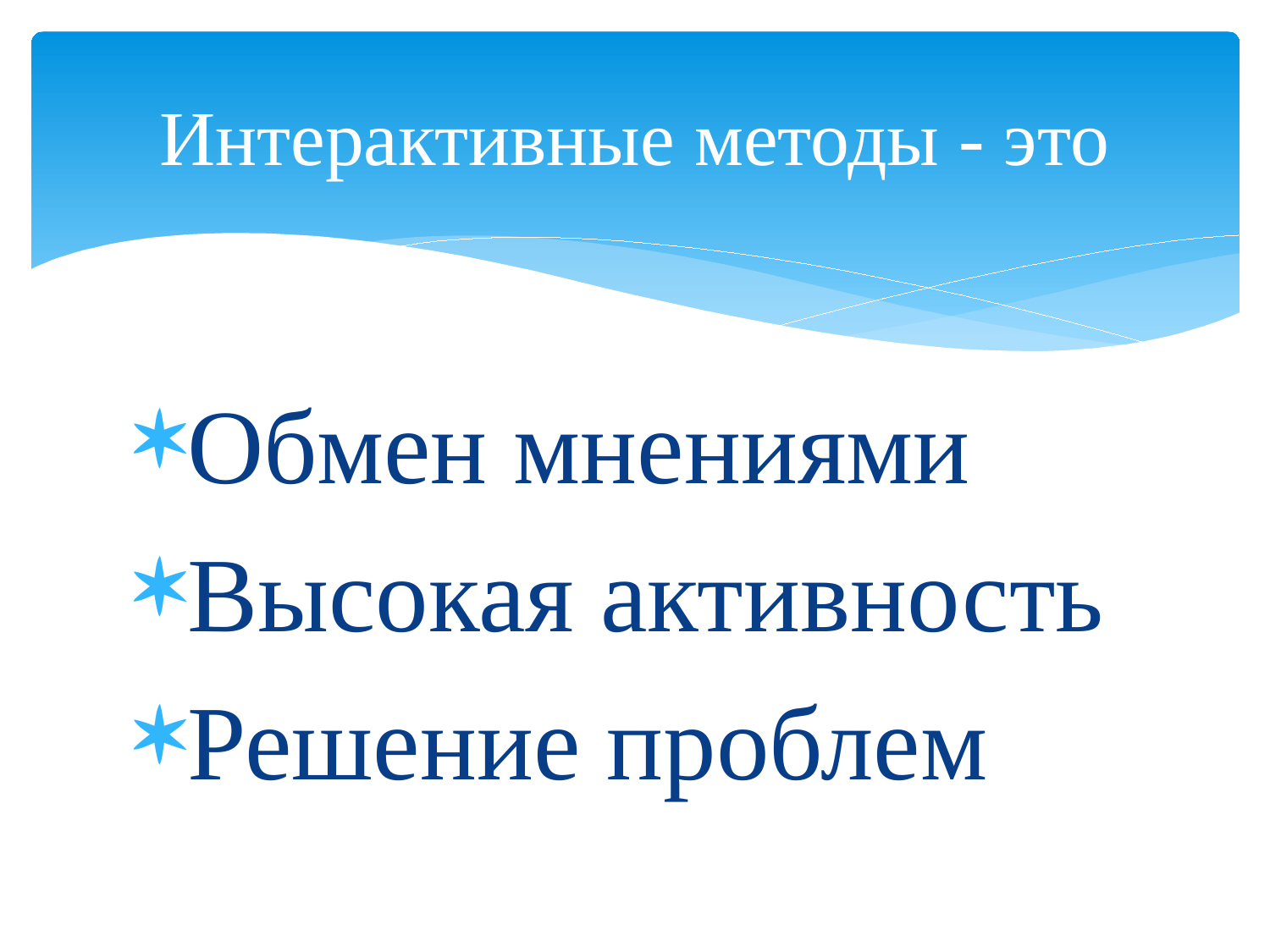

# Интерактивные методы - это
Обмен мнениями
Высокая активность
Решение проблем